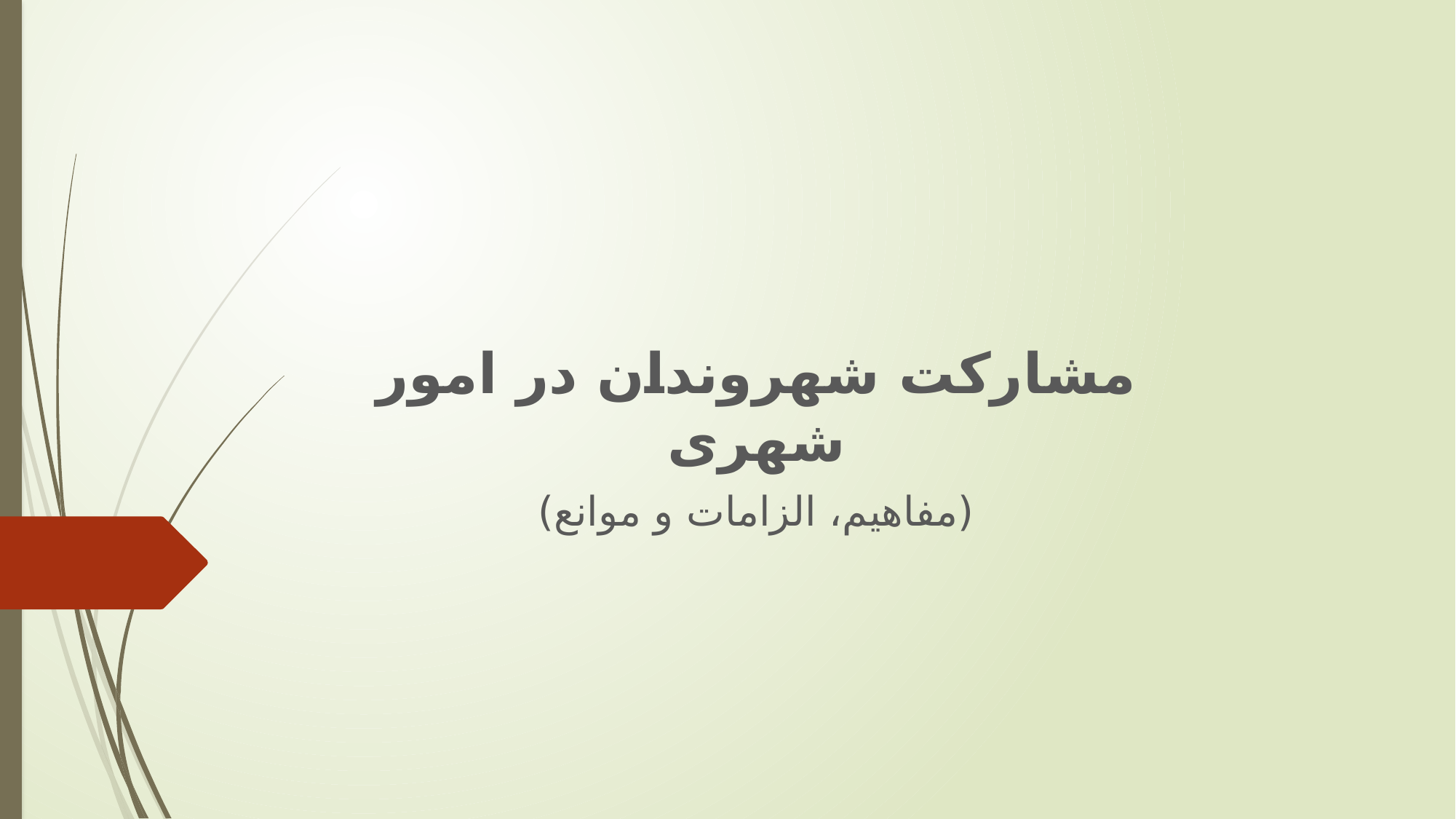

مشارکت شهروندان در امور شهری
(مفاهیم، الزامات و موانع)